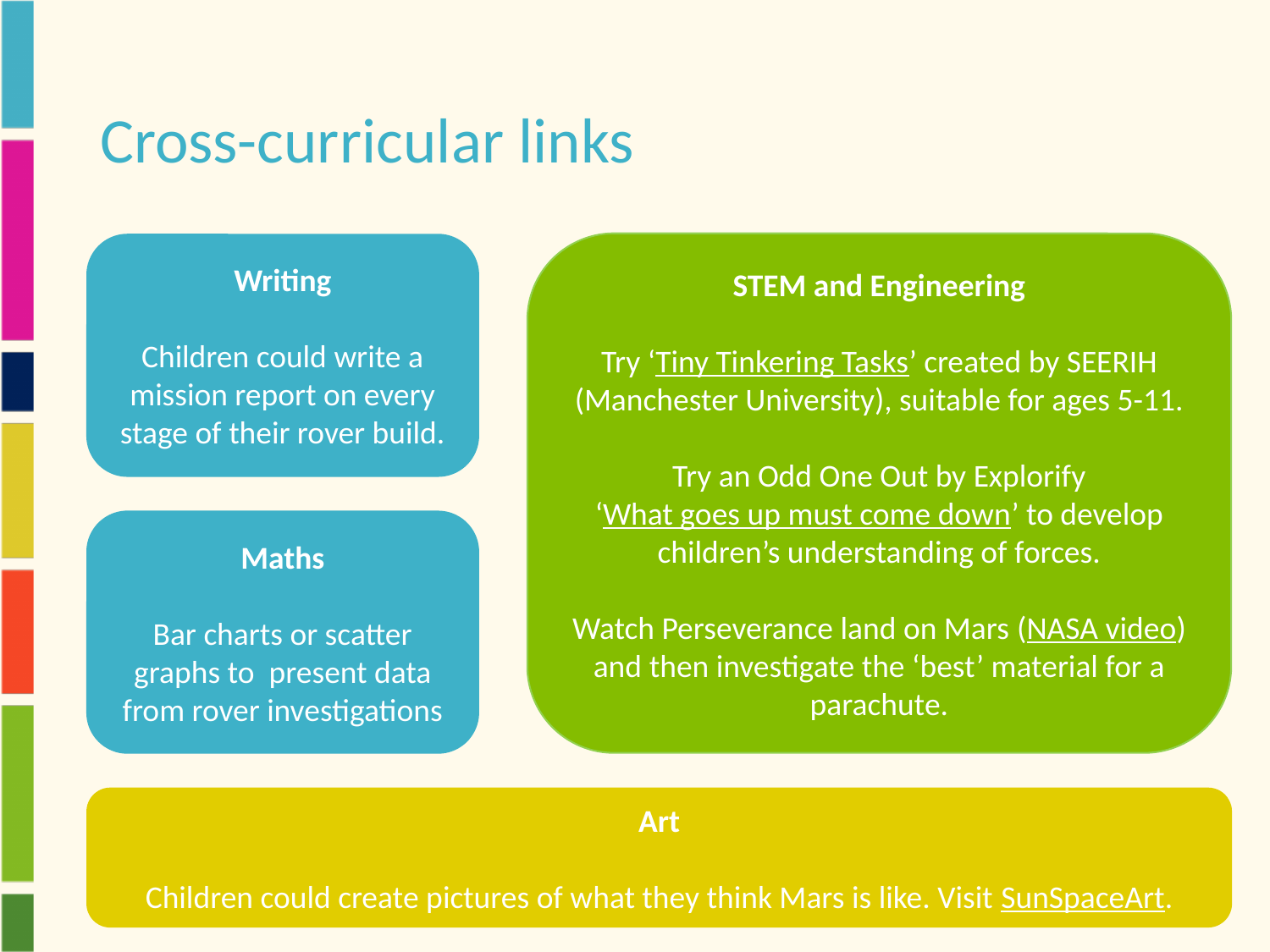

# Cross-curricular links
STEM and Engineering

Try ‘Tiny Tinkering Tasks’ created by SEERIH (Manchester University), suitable for ages 5-11.

Try an Odd One Out by Explorify
‘What goes up must come down’ to develop children’s understanding of forces.

Watch Perseverance land on Mars (NASA video) and then investigate the ‘best’ material for a parachute.
Writing

Children could write a mission report on every stage of their rover build.
Maths

Bar charts or scatter graphs to  present data from rover investigations
Art

Children could create pictures of what they think Mars is like. Visit SunSpaceArt.